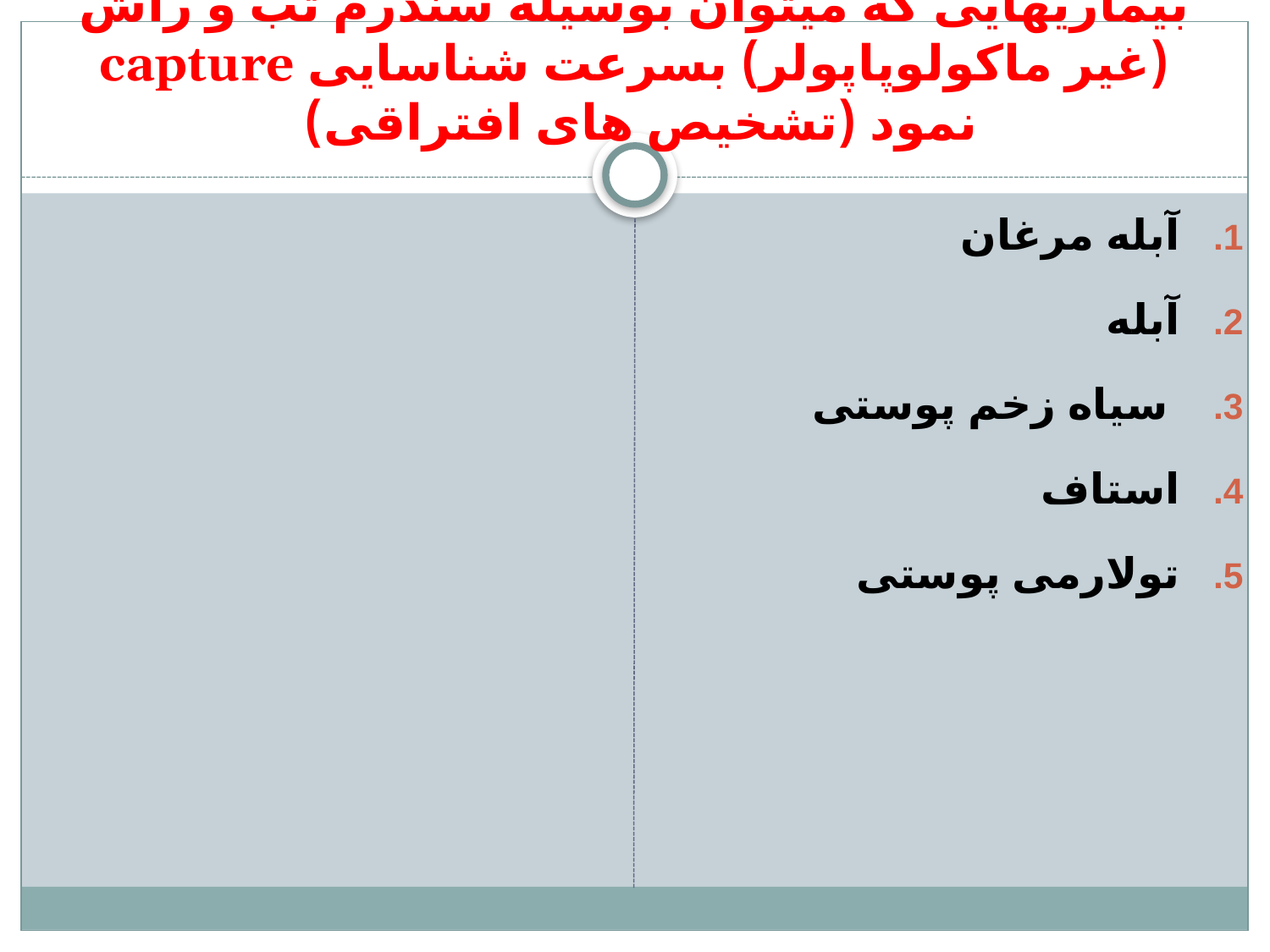

# بیماریهایی که میتوان بوسیله سندرم تب و راش (غیر ماكولوپاپولر) بسرعت شناسایی capture نمود (تشخیص های افتراقی)
آبله مرغان
آبله
 سیاه زخم پوستی
استاف
تولارمی پوستی